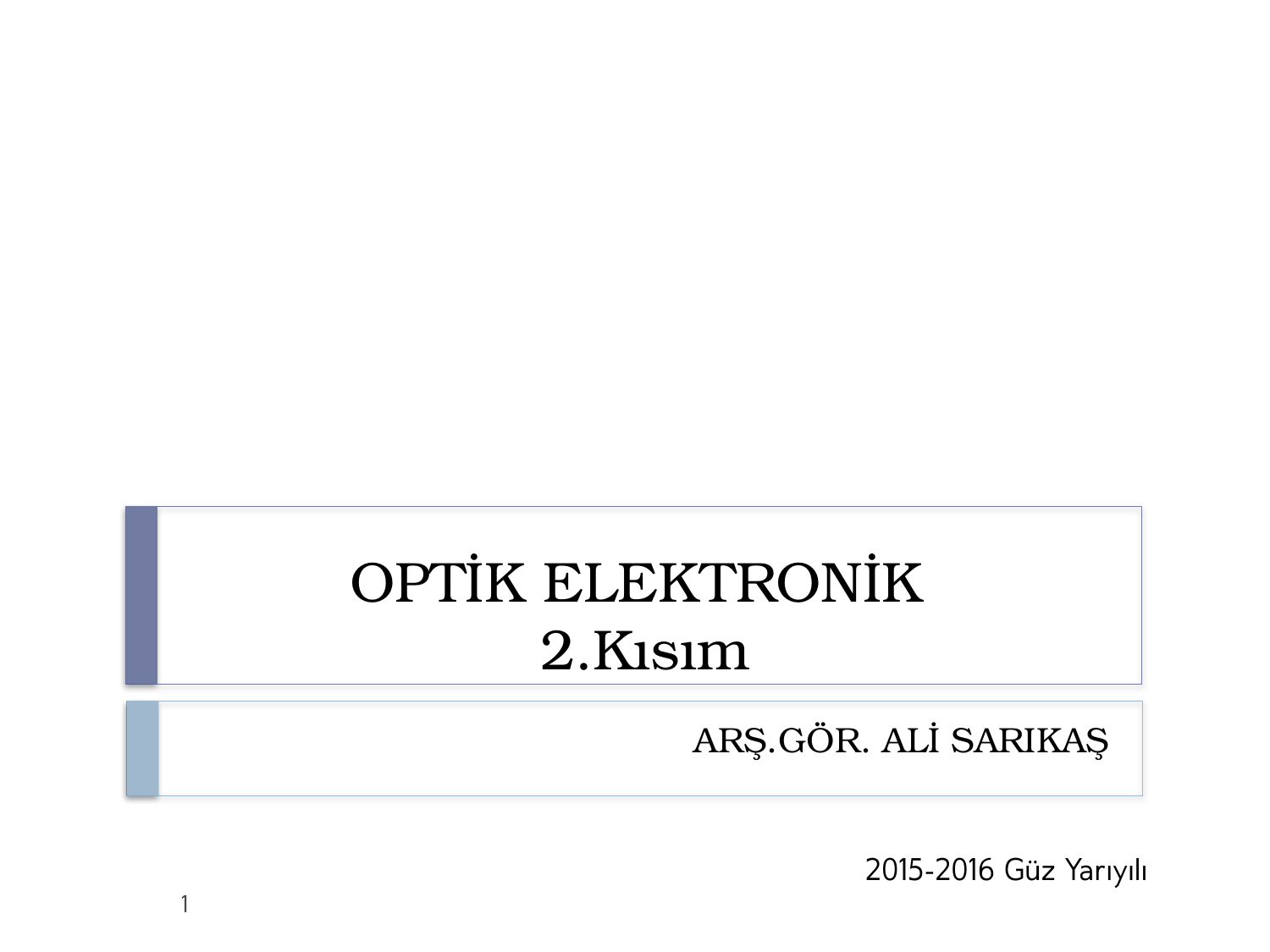

# OPTİK ELEKTRONİK 2.Kısım
ARŞ.GÖR. ALİ SARIKAŞ
2015-2016 Güz Yarıyılı
1